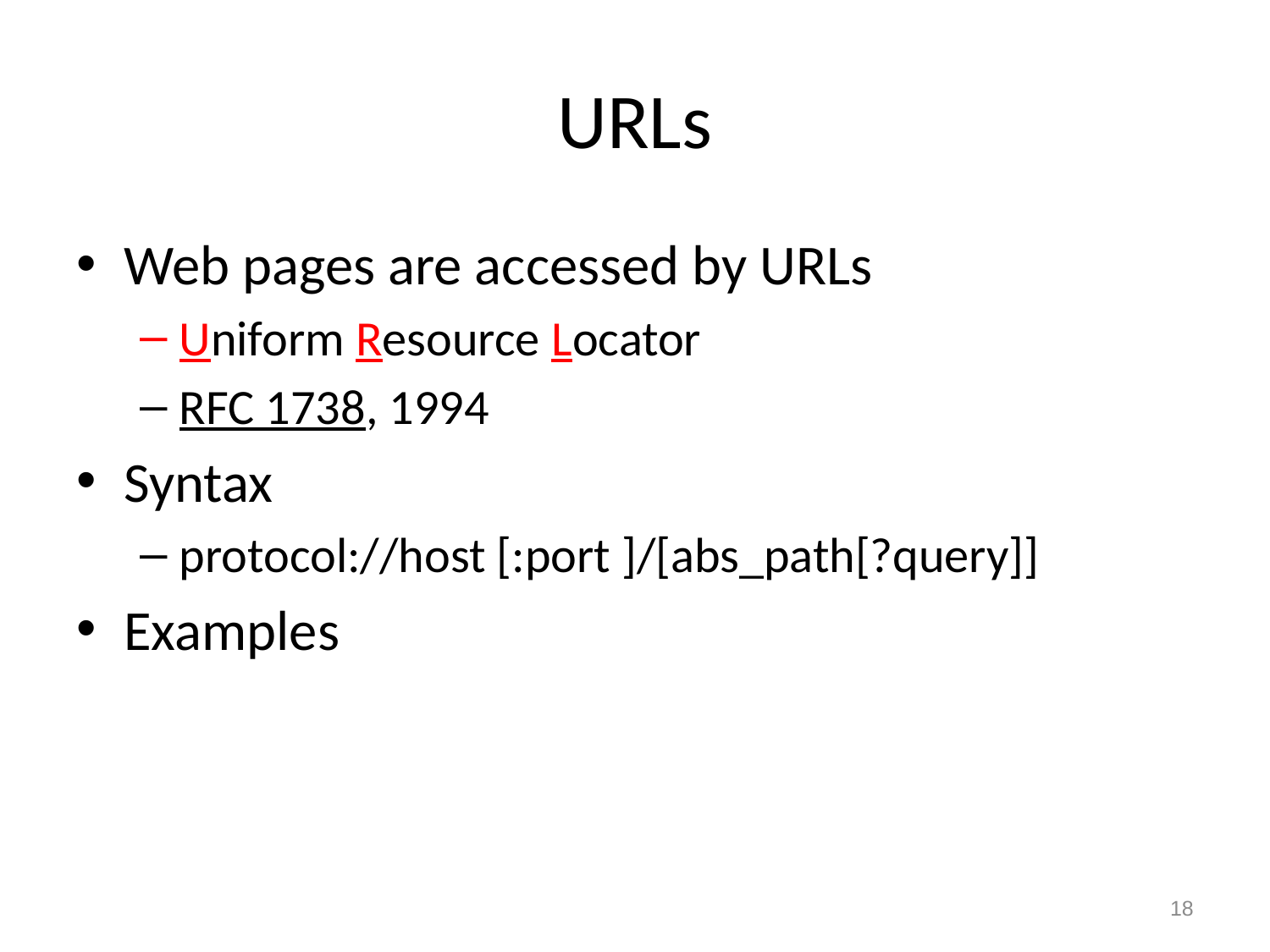

# URLs
Web pages are accessed by URLs
Uniform Resource Locator
RFC 1738, 1994
Syntax
protocol://host [:port ]/[abs_path[?query]]
Examples
18